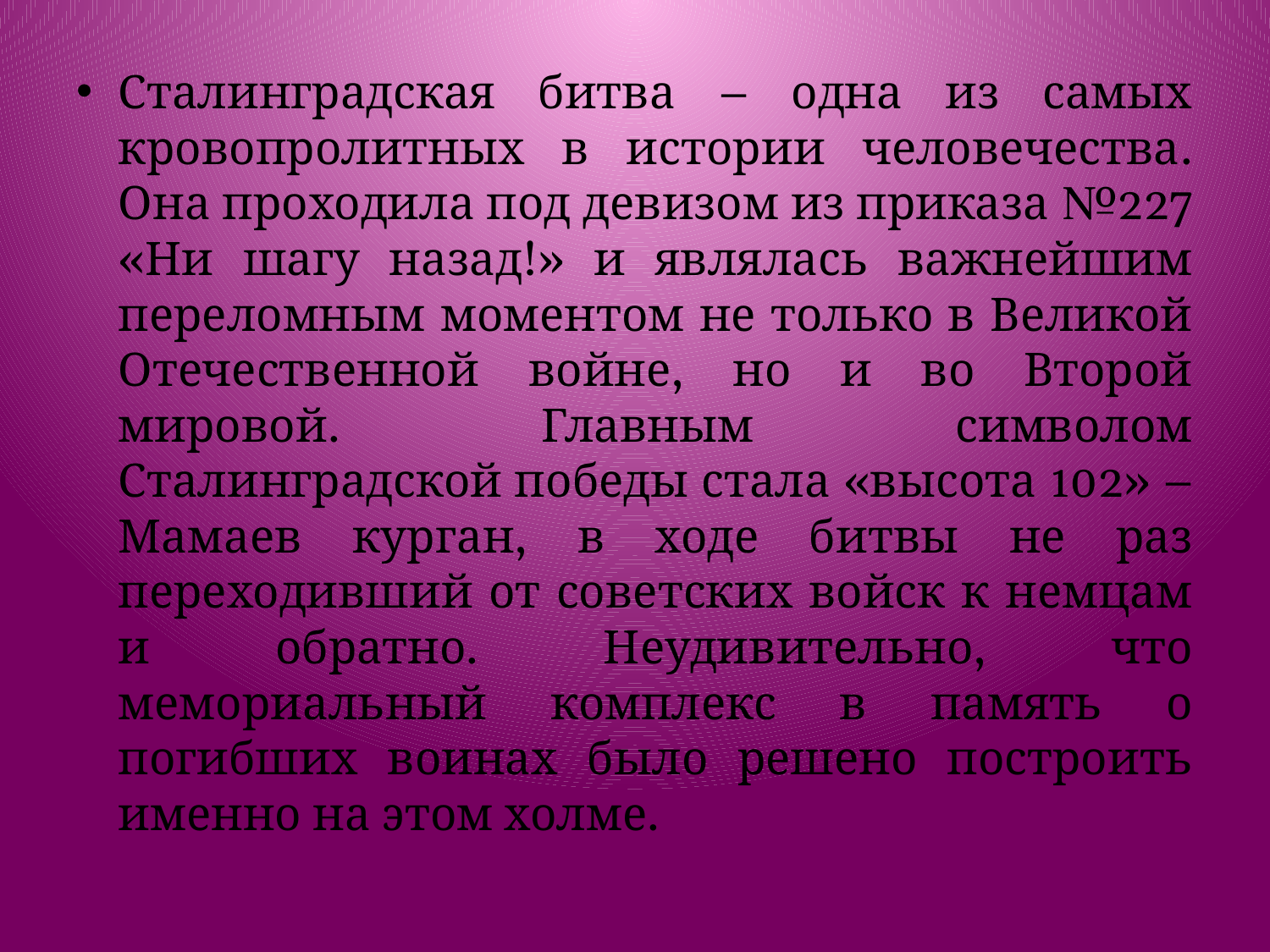

Сталинградская битва – одна из самых кровопролитных в истории человечества. Она проходила под девизом из приказа №227 «Ни шагу назад!» и являлась важнейшим переломным моментом не только в Великой Отечественной войне, но и во Второй мировой. Главным символом Сталинградской победы стала «высота 102» – Мамаев курган, в ходе битвы не раз переходивший от советских войск к немцам и обратно. Неудивительно, что мемориальный комплекс в память о погибших воинах было решено построить именно на этом холме.